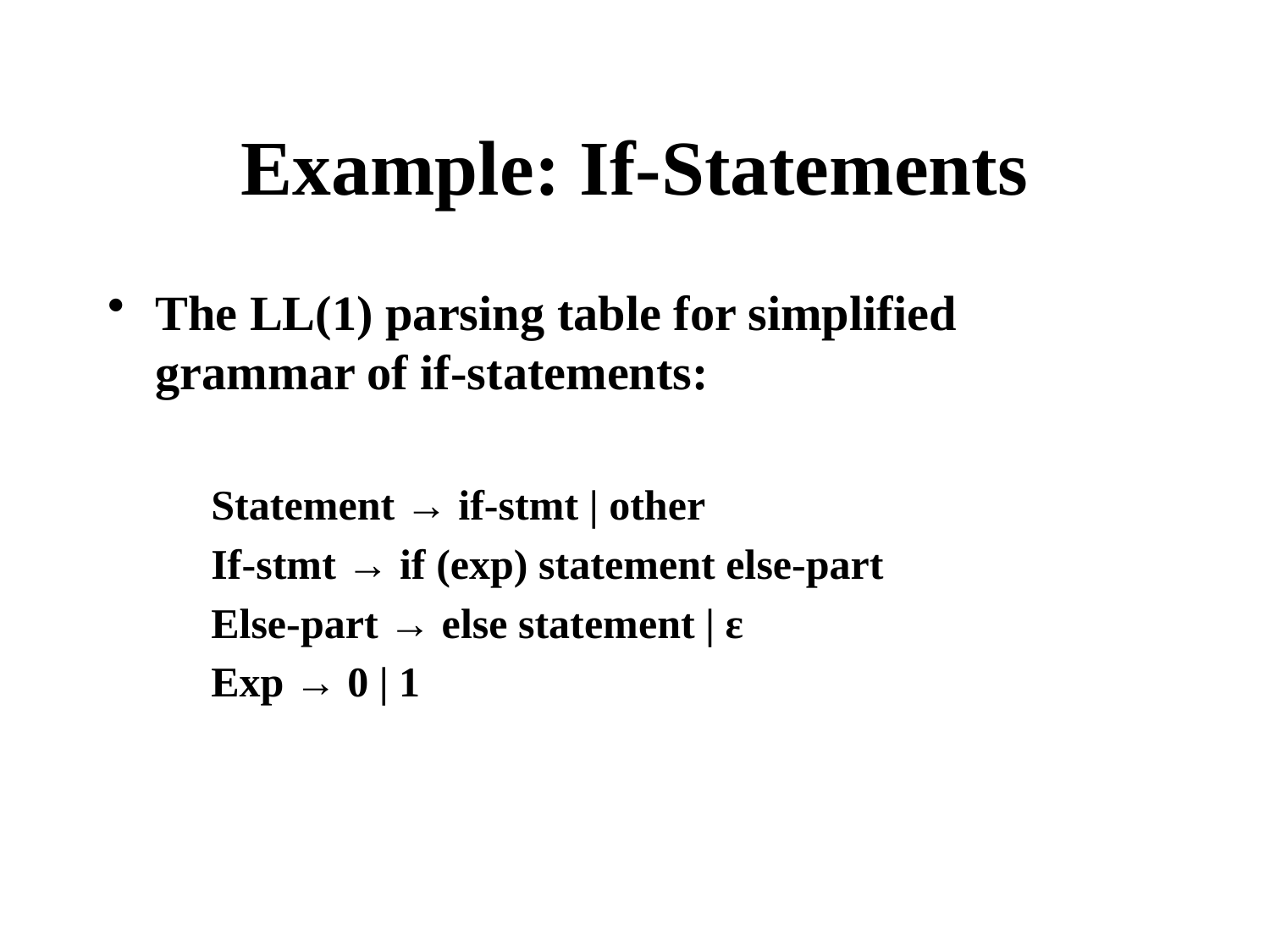

# Example: If-Statements
The LL(1) parsing table for simplified grammar of if-statements:

	Statement → if-stmt | other
	If-stmt → if (exp) statement else-part
	Else-part → else statement | ε
	Exp → 0 | 1